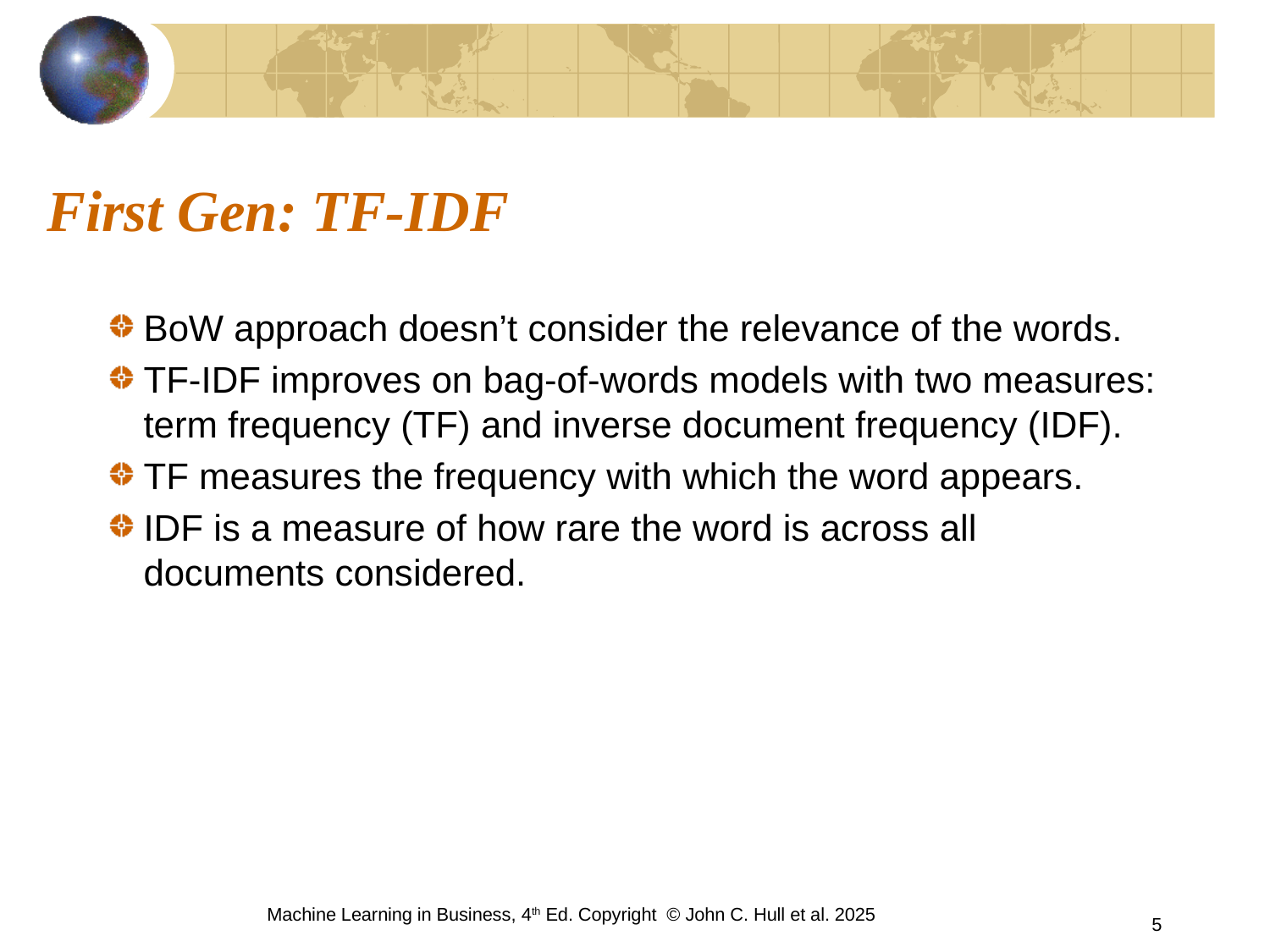

# First Gen: TF-IDF
BoW approach doesn’t consider the relevance of the words.
TF-IDF improves on bag-of-words models with two measures: term frequency (TF) and inverse document frequency (IDF).
TF measures the frequency with which the word appears.
IDF is a measure of how rare the word is across all documents considered.

Machine Learning in Business, 4th Ed. Copyright  © John C. Hull et al. 2025
5